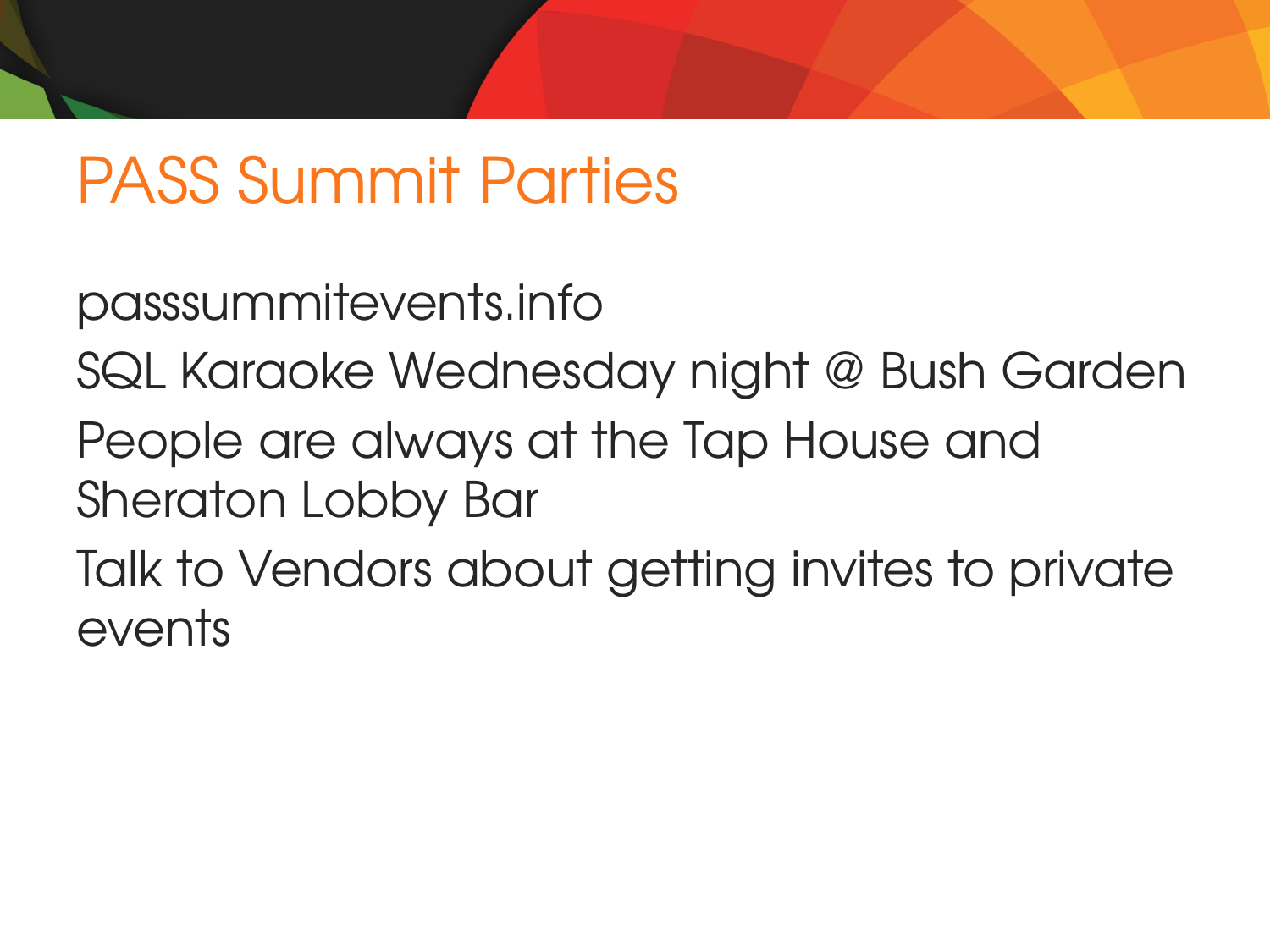

# PASS Summit Parties
passsummitevents.info
SQL Karaoke Wednesday night @ Bush Garden
People are always at the Tap House and Sheraton Lobby Bar
Talk to Vendors about getting invites to private events